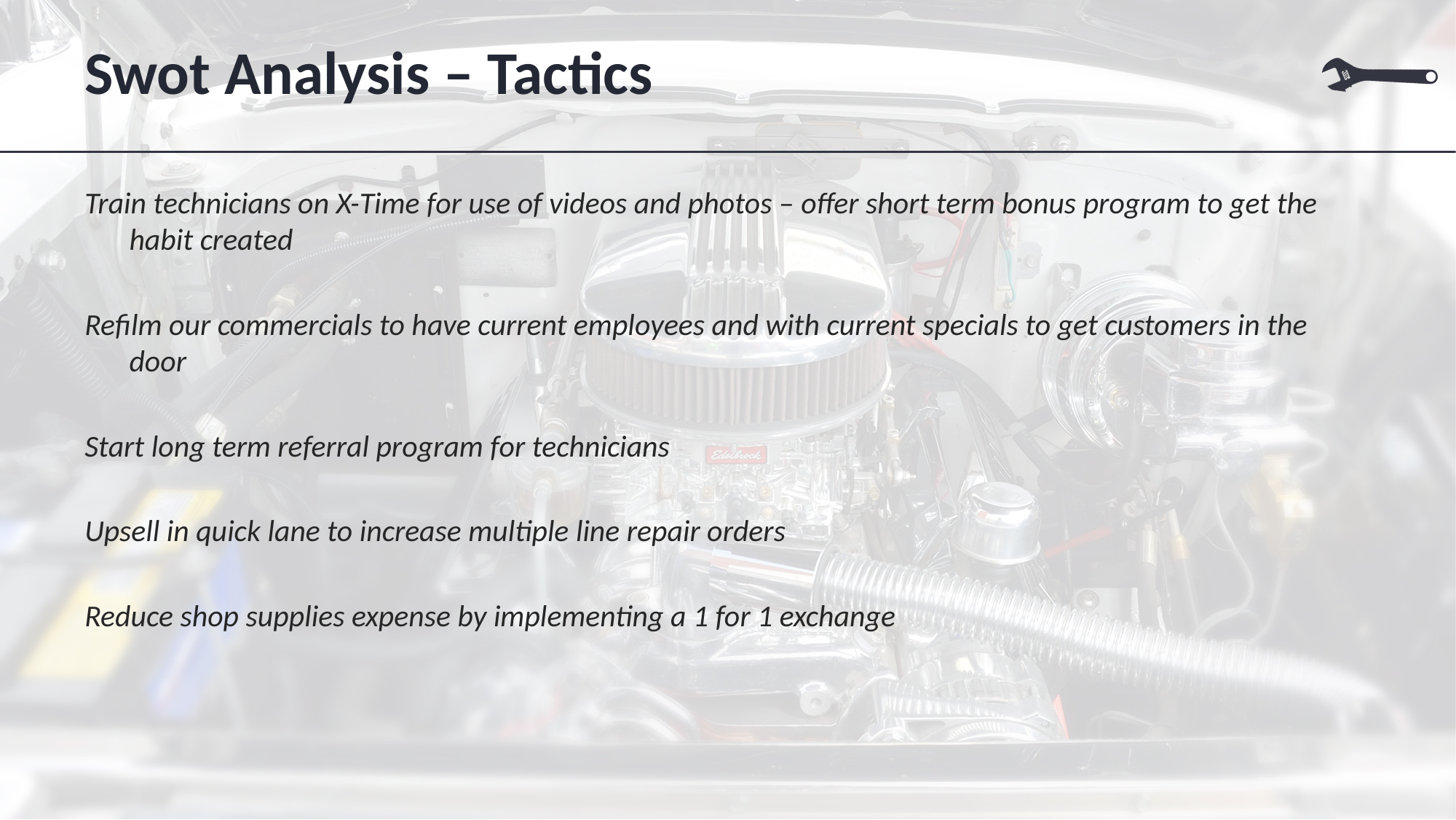

# Swot Analysis – Tactics
Train technicians on X-Time for use of videos and photos – offer short term bonus program to get the habit created

Refilm our commercials to have current employees and with current specials to get customers in the door

Start long term referral program for technicians

Upsell in quick lane to increase multiple line repair orders

Reduce shop supplies expense by implementing a 1 for 1 exchange